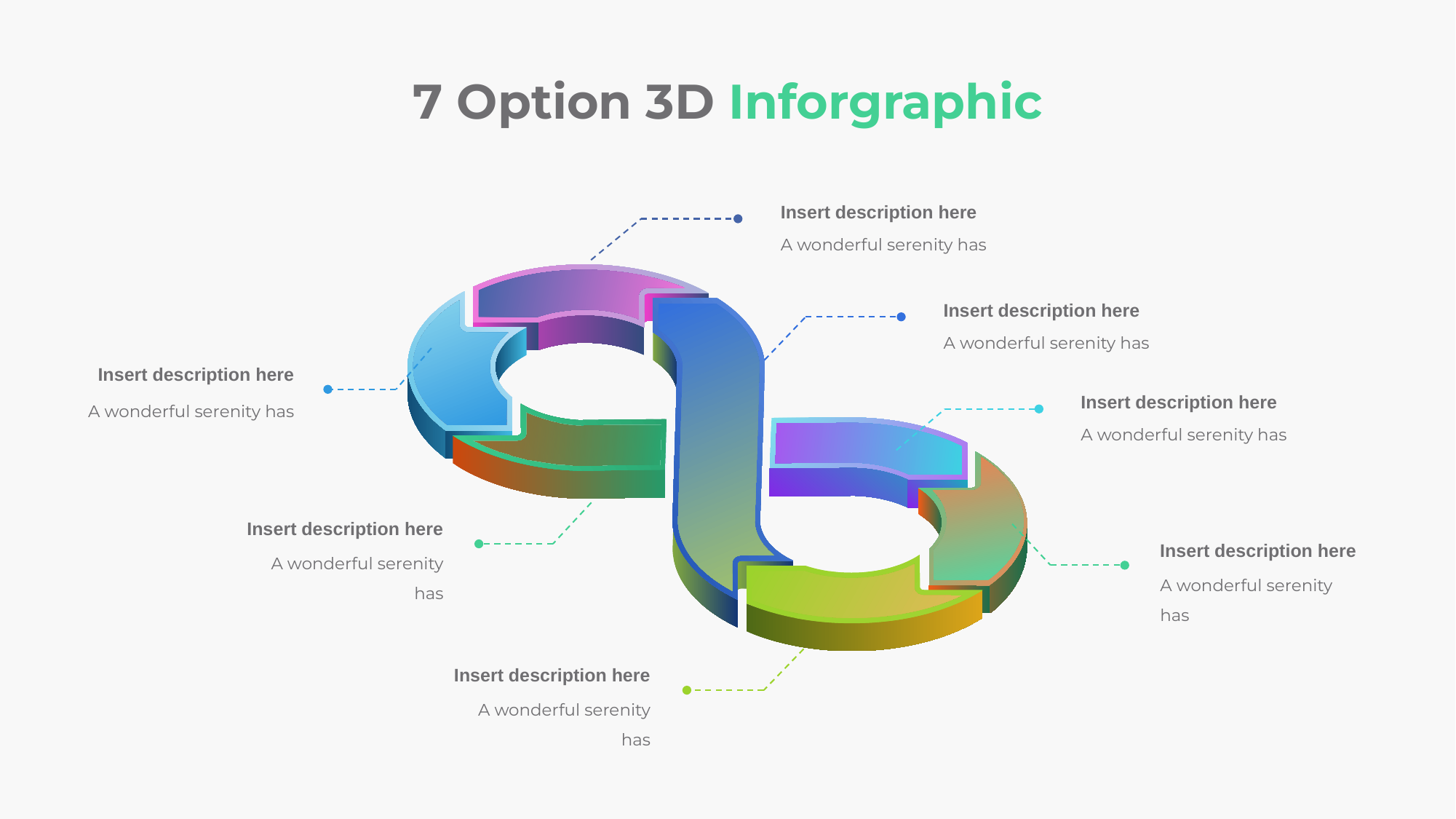

7 Option 3D Inforgraphic
Insert description here
A wonderful serenity has

Insert description here
A wonderful serenity has
A wonderful serenity has
Insert description here
Insert description here
A wonderful serenity has
A wonderful serenity has
Insert description here
A wonderful serenity has
Insert description here
A wonderful serenity has
Insert description here